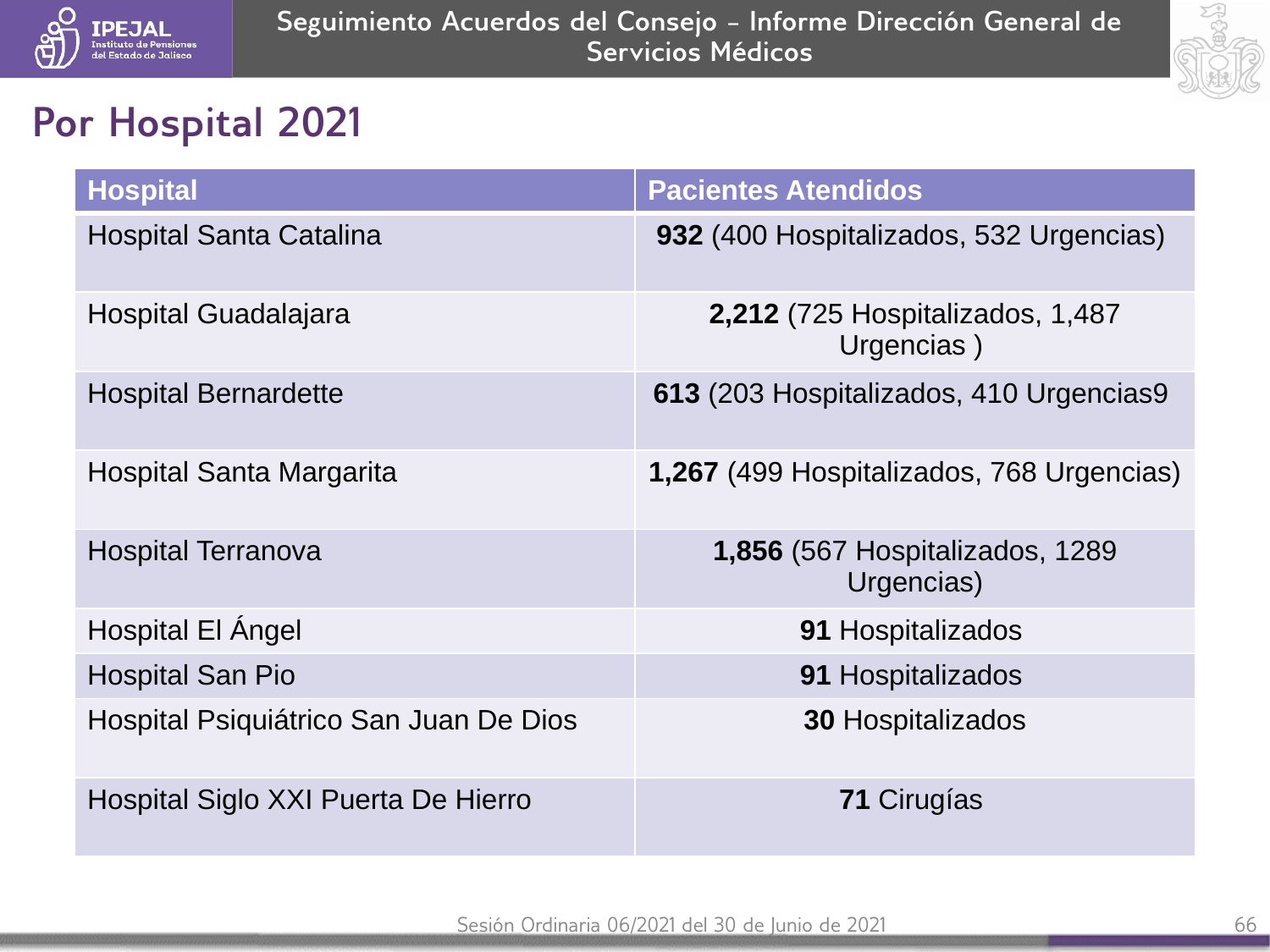

Seguimiento Acuerdos del Consejo – Informe Dirección General de Servicios Médicos
# Por Hospital 2021
| Hospital | Pacientes Atendidos |
| --- | --- |
| Hospital Santa Catalina | 932 (400 Hospitalizados, 532 Urgencias) |
| Hospital Guadalajara | 2,212 (725 Hospitalizados, 1,487 Urgencias ) |
| Hospital Bernardette | 613 (203 Hospitalizados, 410 Urgencias9 |
| Hospital Santa Margarita | 1,267 (499 Hospitalizados, 768 Urgencias) |
| Hospital Terranova | 1,856 (567 Hospitalizados, 1289 Urgencias) |
| Hospital El Ángel | 91 Hospitalizados |
| Hospital San Pio | 91 Hospitalizados |
| Hospital Psiquiátrico San Juan De Dios | 30 Hospitalizados |
| Hospital Siglo XXI Puerta De Hierro | 71 Cirugías |
66
Sesión Ordinaria 06/2021 del 30 de Junio de 2021